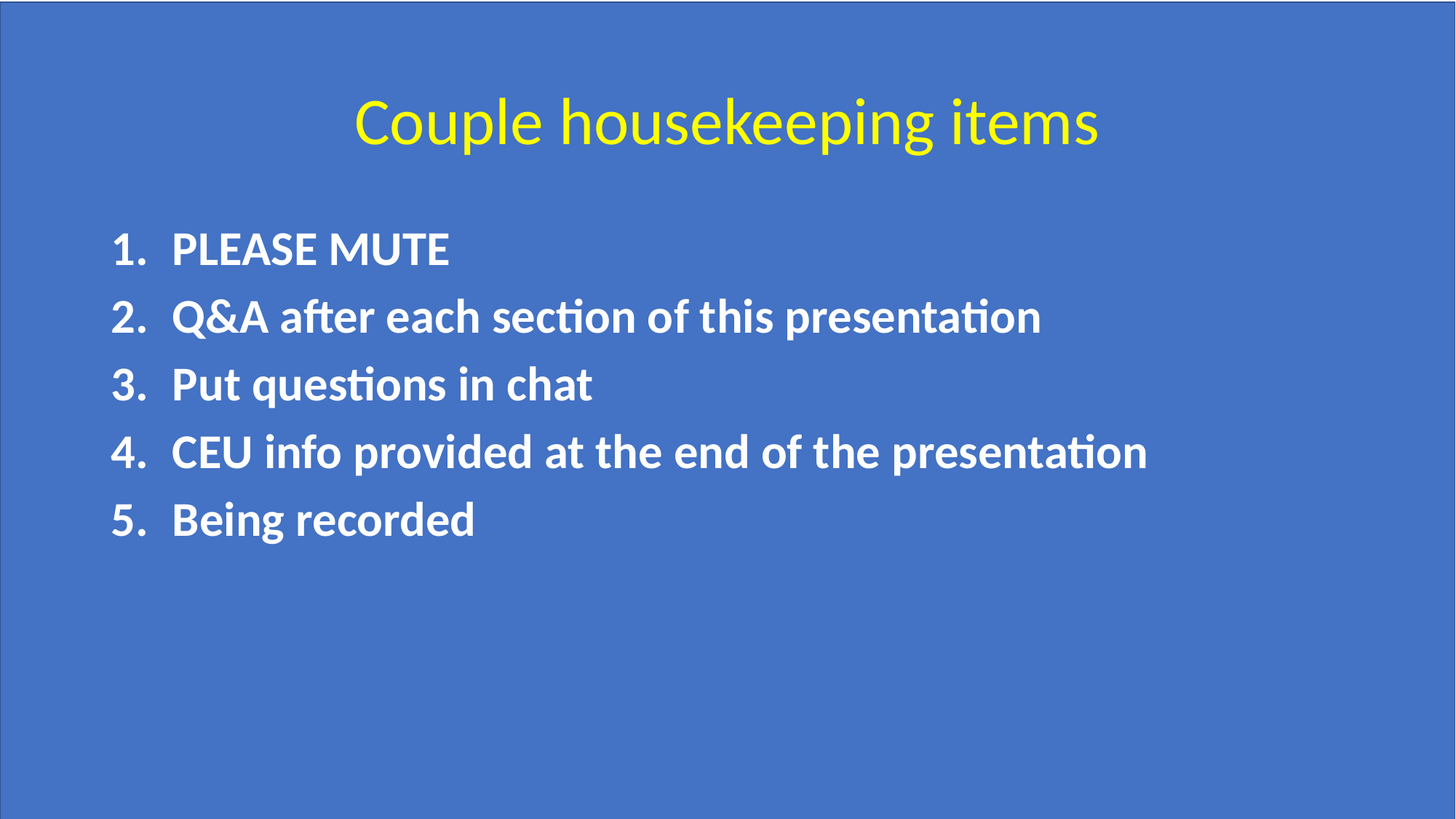

# Couple housekeeping items
PLEASE MUTE
Q&A after each section of this presentation
Put questions in chat
CEU info provided at the end of the presentation
Being recorded